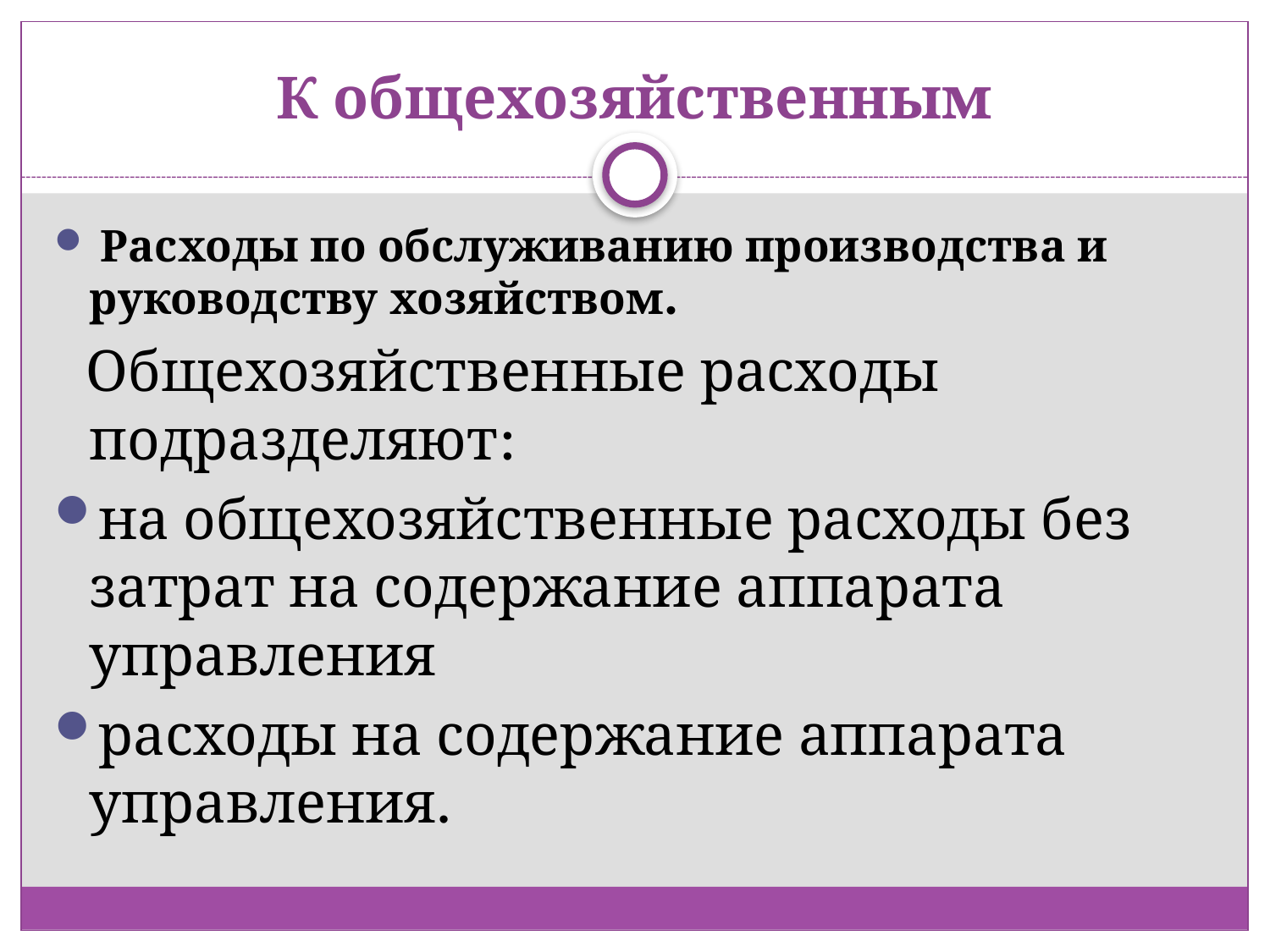

# К общехозяйственным
 Расходы по обслуживанию производства и руководству хозяйством.
   Общехозяйственные расходы подразделяют:
на общехозяйственные расходы без затрат на содержание аппарата управления
расходы на содержание аппарата управления.